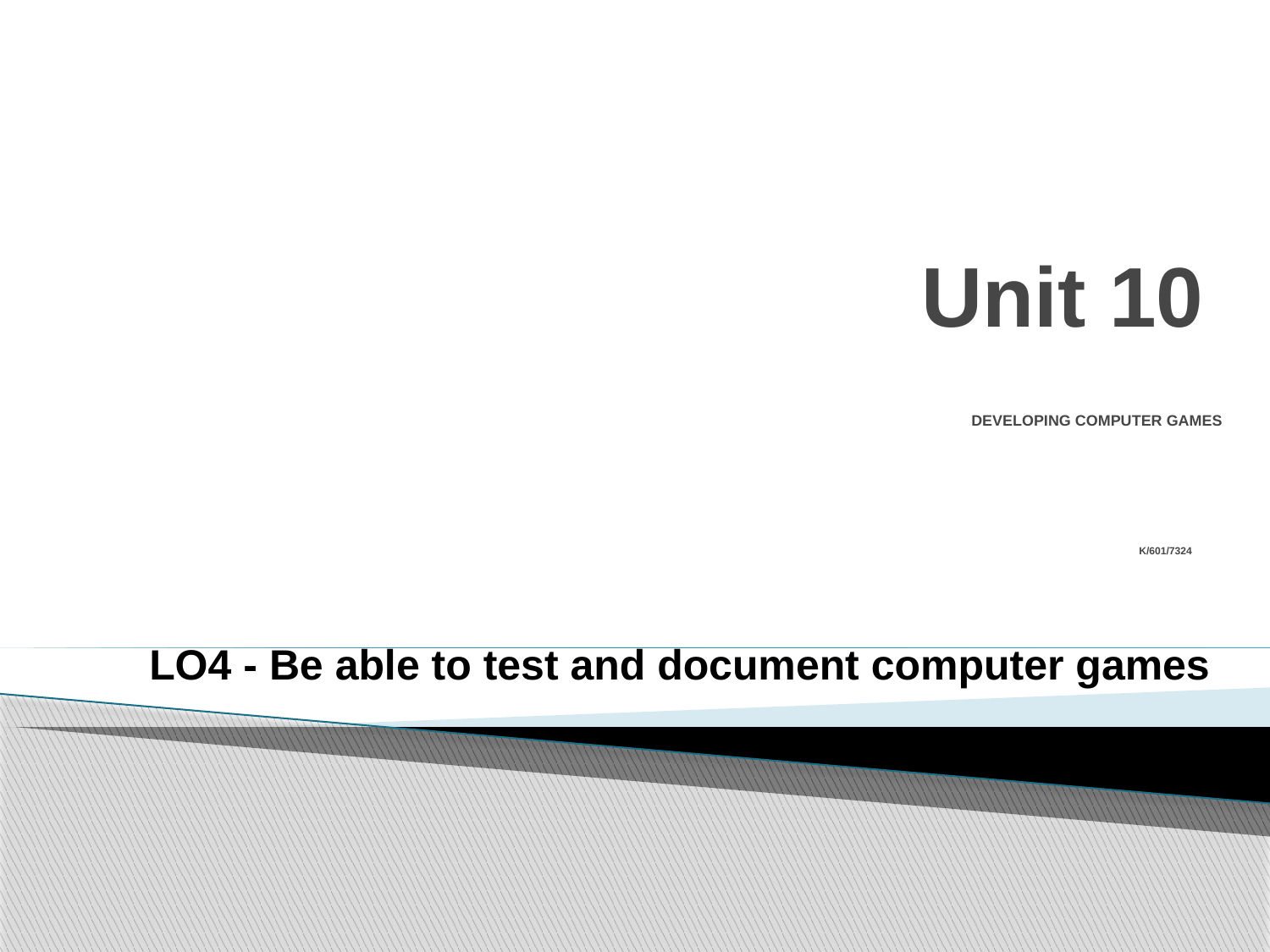

# Unit 10

DEVELOPING COMPUTER GAMES
K/601/7324

LO4 - Be able to test and document computer games